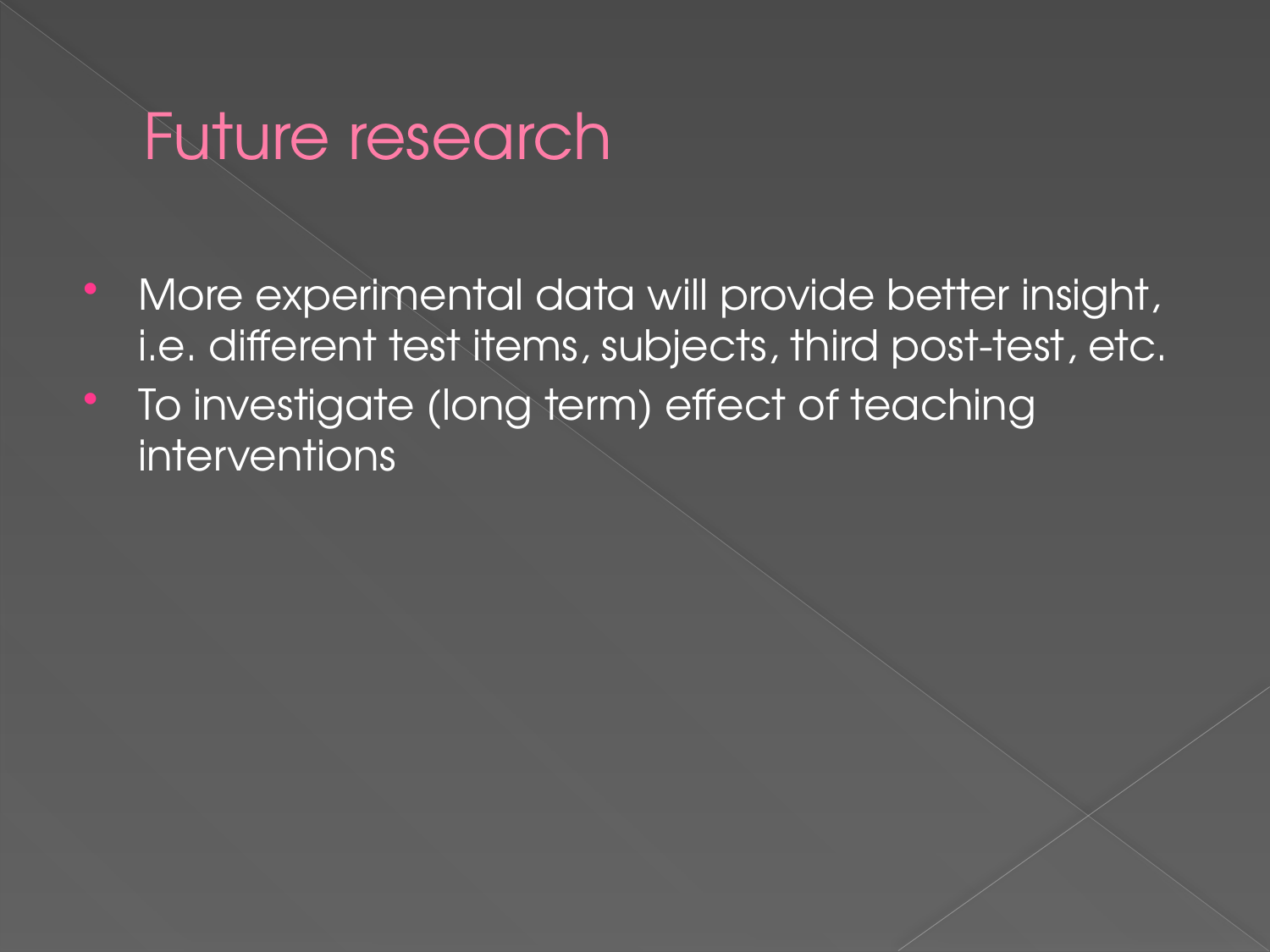

# Future research
More experimental data will provide better insight, i.e. different test items, subjects, third post-test, etc.
To investigate (long term) effect of teaching interventions